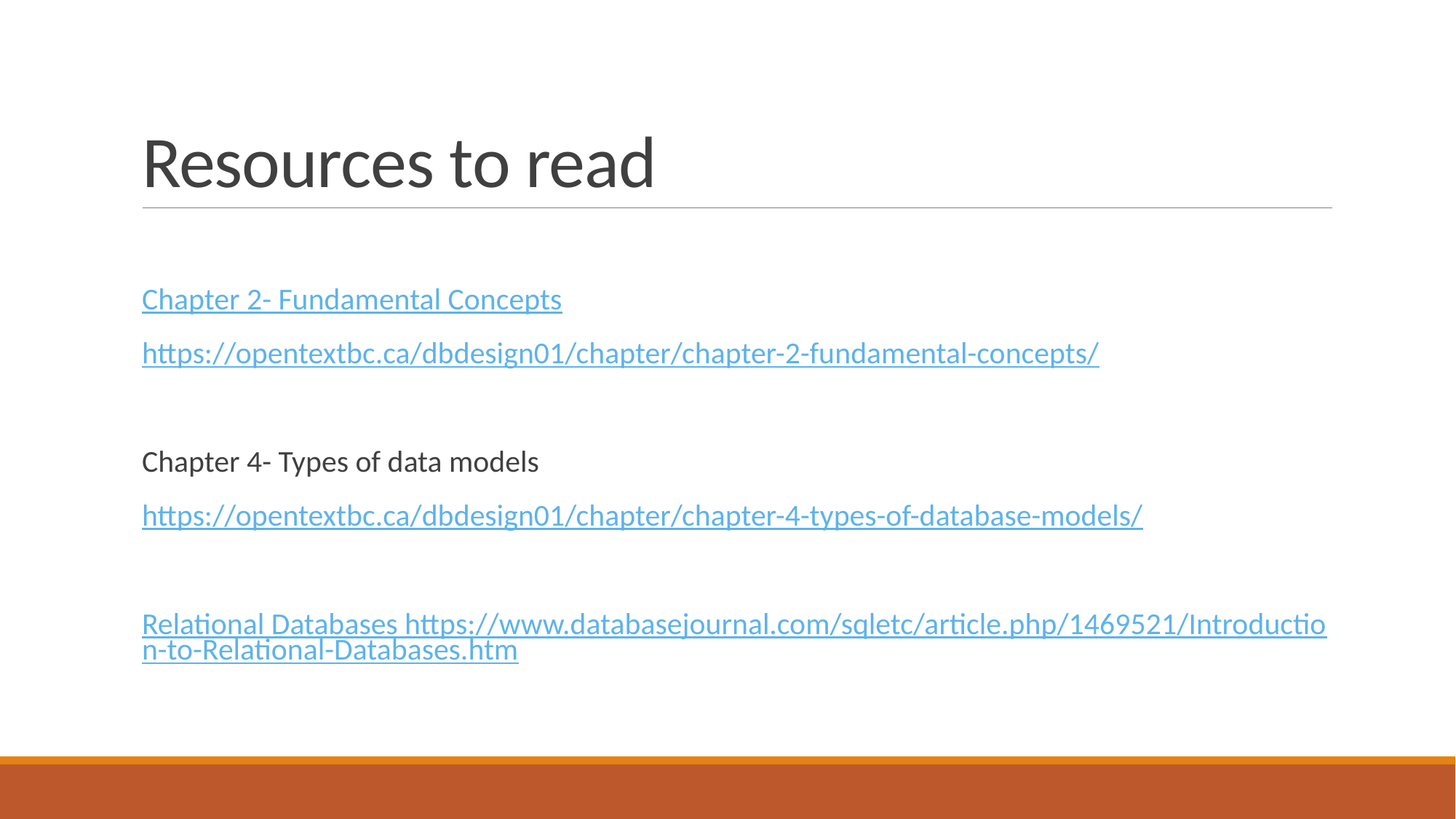

# Resources to read

Chapter 2- Fundamental Concepts
https://opentextbc.ca/dbdesign01/chapter/chapter-2-fundamental-concepts/

Chapter 4- Types of data models
https://opentextbc.ca/dbdesign01/chapter/chapter-4-types-of-database-models/

Relational Databases https://www.databasejournal.com/sqletc/article.php/1469521/Introduction-to-Relational-Databases.htm